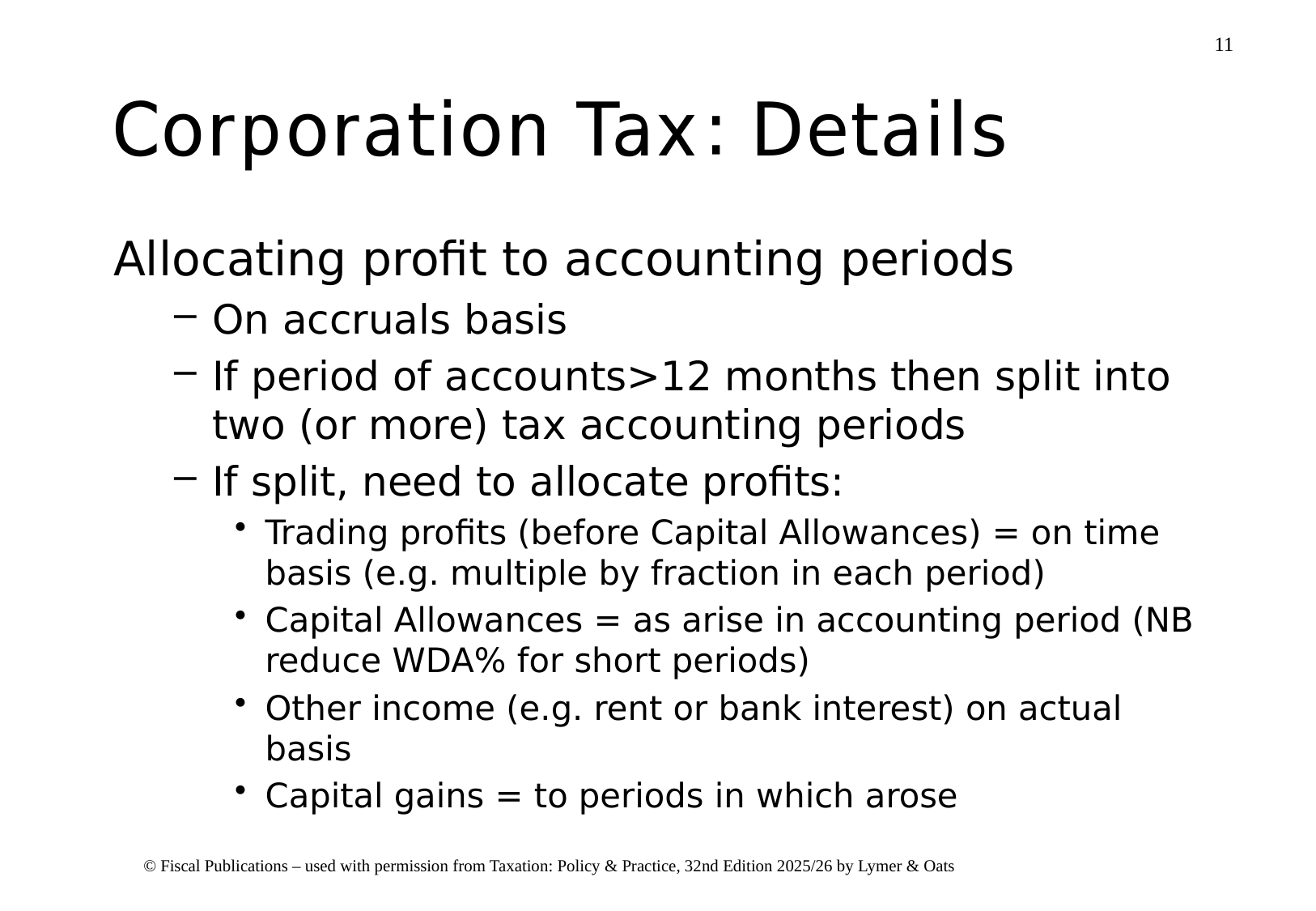

# Corporation Tax: Details
Allocating profit to accounting periods
On accruals basis
If period of accounts>12 months then split into two (or more) tax accounting periods
If split, need to allocate profits:
Trading profits (before Capital Allowances) = on time basis (e.g. multiple by fraction in each period)
Capital Allowances = as arise in accounting period (NB reduce WDA% for short periods)
Other income (e.g. rent or bank interest) on actual basis
Capital gains = to periods in which arose